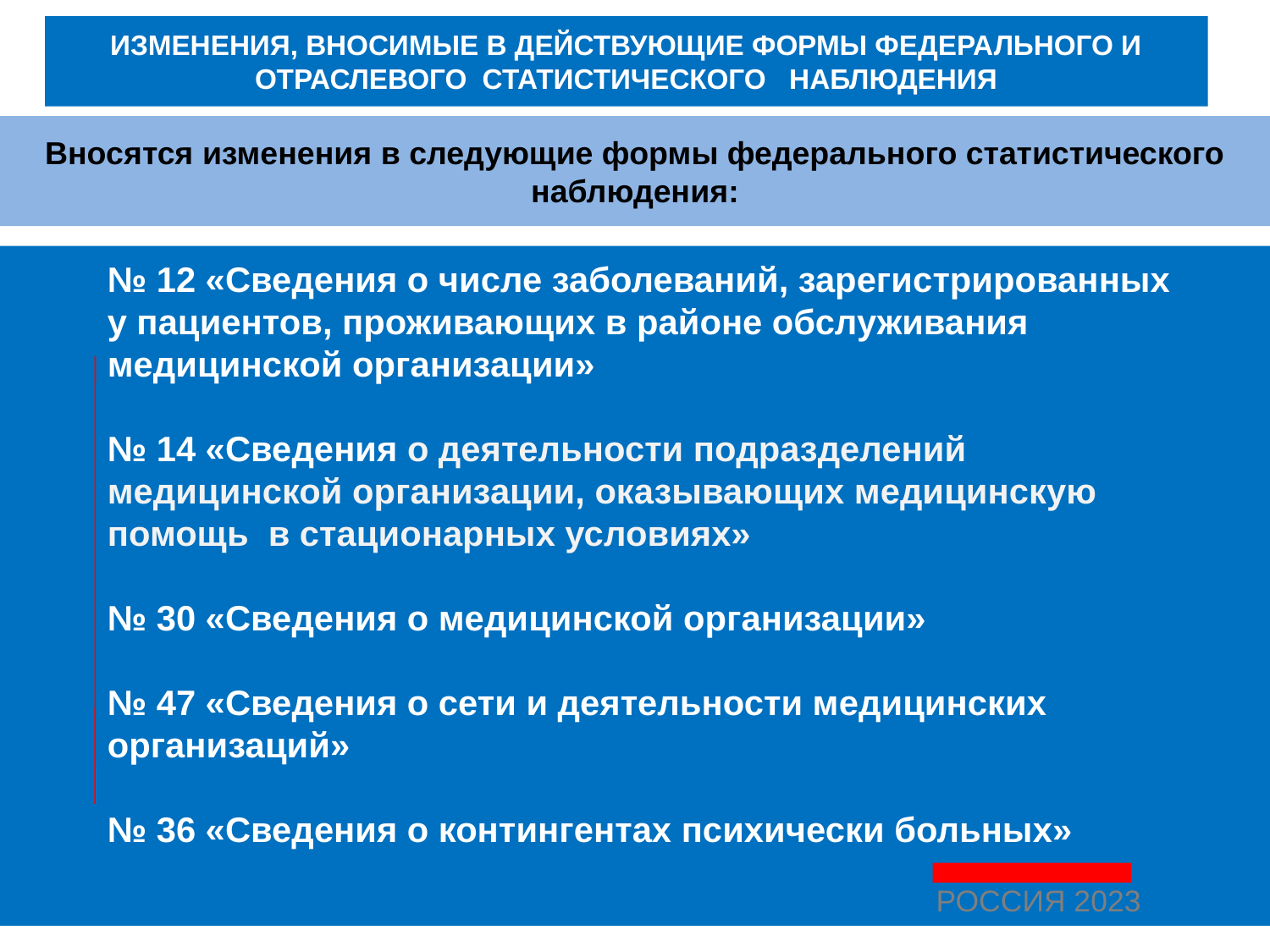

ИЗМЕНЕНИЯ, ВНОСИМЫЕ В ДЕЙСТВУЮЩИЕ ФОРМЫ ФЕДЕРАЛЬНОГО И ОТРАСЛЕВОГО  СТАТИСТИЧЕСКОГО   НАБЛЮДЕНИЯ
Вносятся изменения в следующие формы федерального статистического наблюдения:

№ 12 «Сведения о числе заболеваний, зарегистрированных  у пациентов, проживающих в районе обслуживания медицинской организации»

№ 14 «Сведения о деятельности подразделений медицинской организации, оказывающих медицинскую помощь  в стационарных условиях»

№ 30 «Сведения о медицинской организации»

№ 47 «Сведения о сети и деятельности медицинских организаций»

№ 36 «Сведения о контингентах психически больных»

РОССИЯ 2023